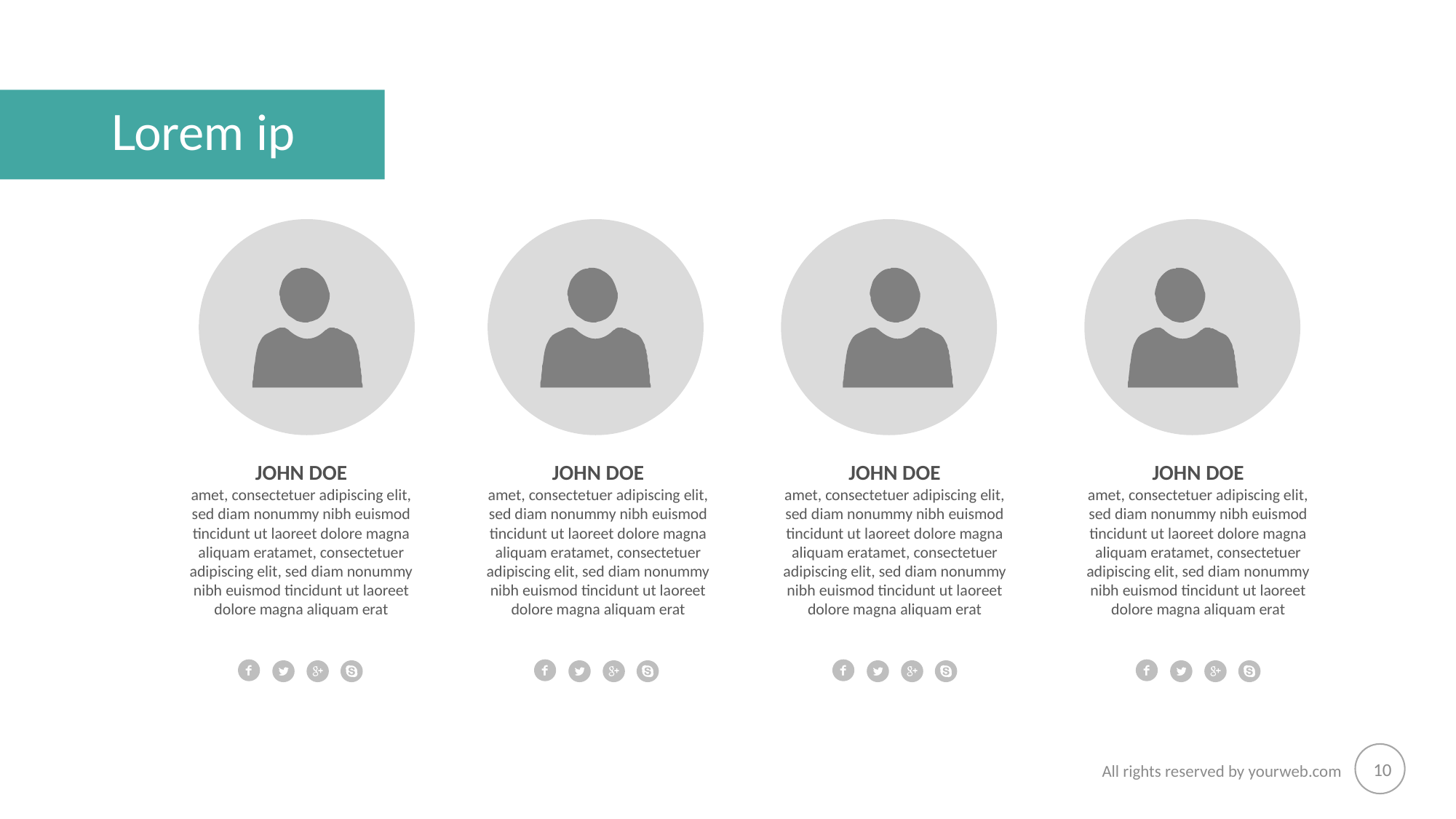

# Lorem ip

JOHN DOE
amet, consectetuer adipiscing elit, sed diam nonummy nibh euismod tincidunt ut laoreet dolore magna aliquam eratamet, consectetuer adipiscing elit, sed diam nonummy nibh euismod tincidunt ut laoreet dolore magna aliquam erat

JOHN DOE
amet, consectetuer adipiscing elit, sed diam nonummy nibh euismod tincidunt ut laoreet dolore magna aliquam eratamet, consectetuer adipiscing elit, sed diam nonummy nibh euismod tincidunt ut laoreet dolore magna aliquam erat

JOHN DOE
amet, consectetuer adipiscing elit, sed diam nonummy nibh euismod tincidunt ut laoreet dolore magna aliquam eratamet, consectetuer adipiscing elit, sed diam nonummy nibh euismod tincidunt ut laoreet dolore magna aliquam erat

JOHN DOE
amet, consectetuer adipiscing elit, sed diam nonummy nibh euismod tincidunt ut laoreet dolore magna aliquam eratamet, consectetuer adipiscing elit, sed diam nonummy nibh euismod tincidunt ut laoreet dolore magna aliquam erat

10
All rights reserved by yourweb.com